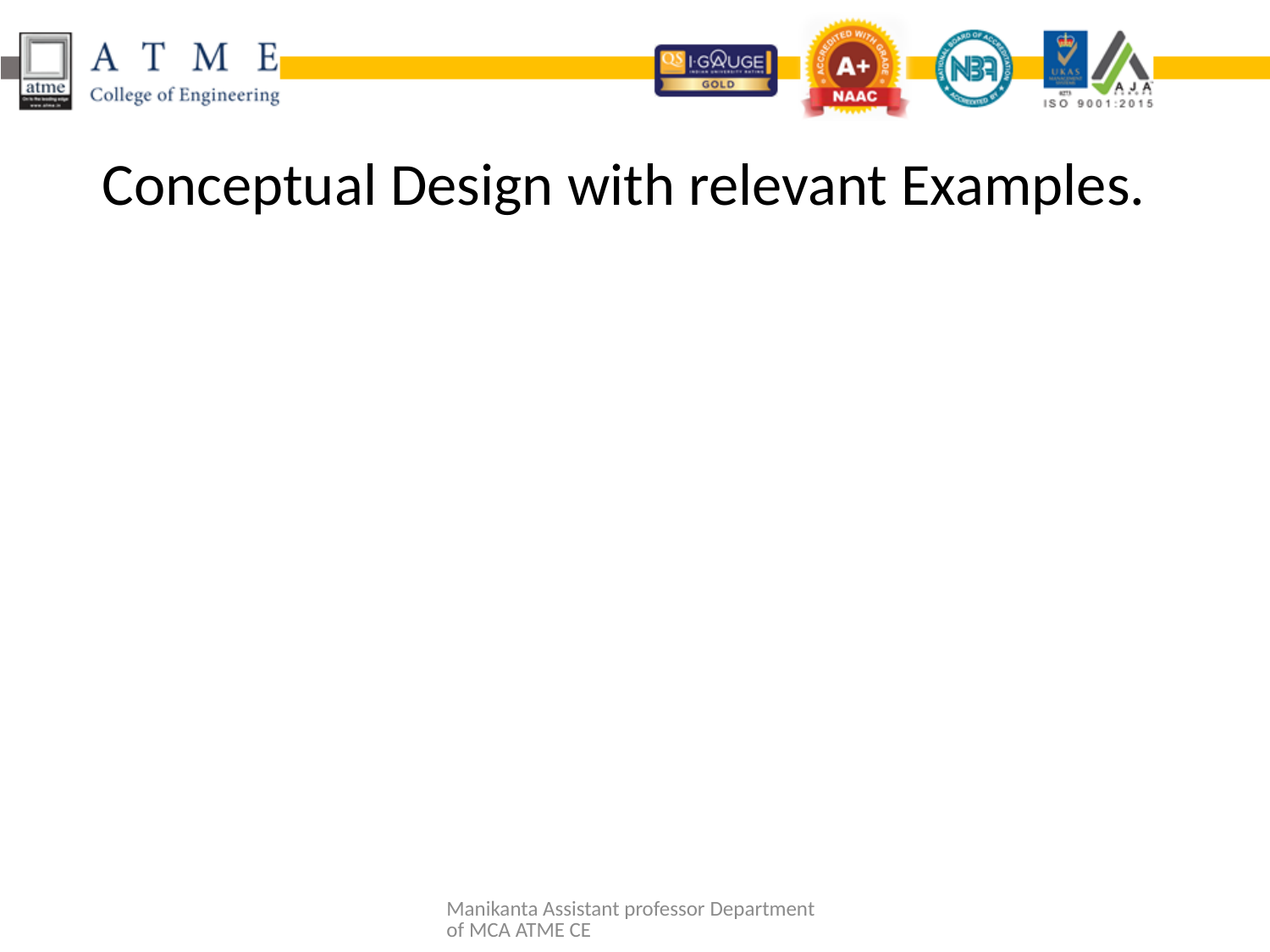

# Conceptual Design with relevant Examples.
Manikanta Assistant professor Department of MCA ATME CE